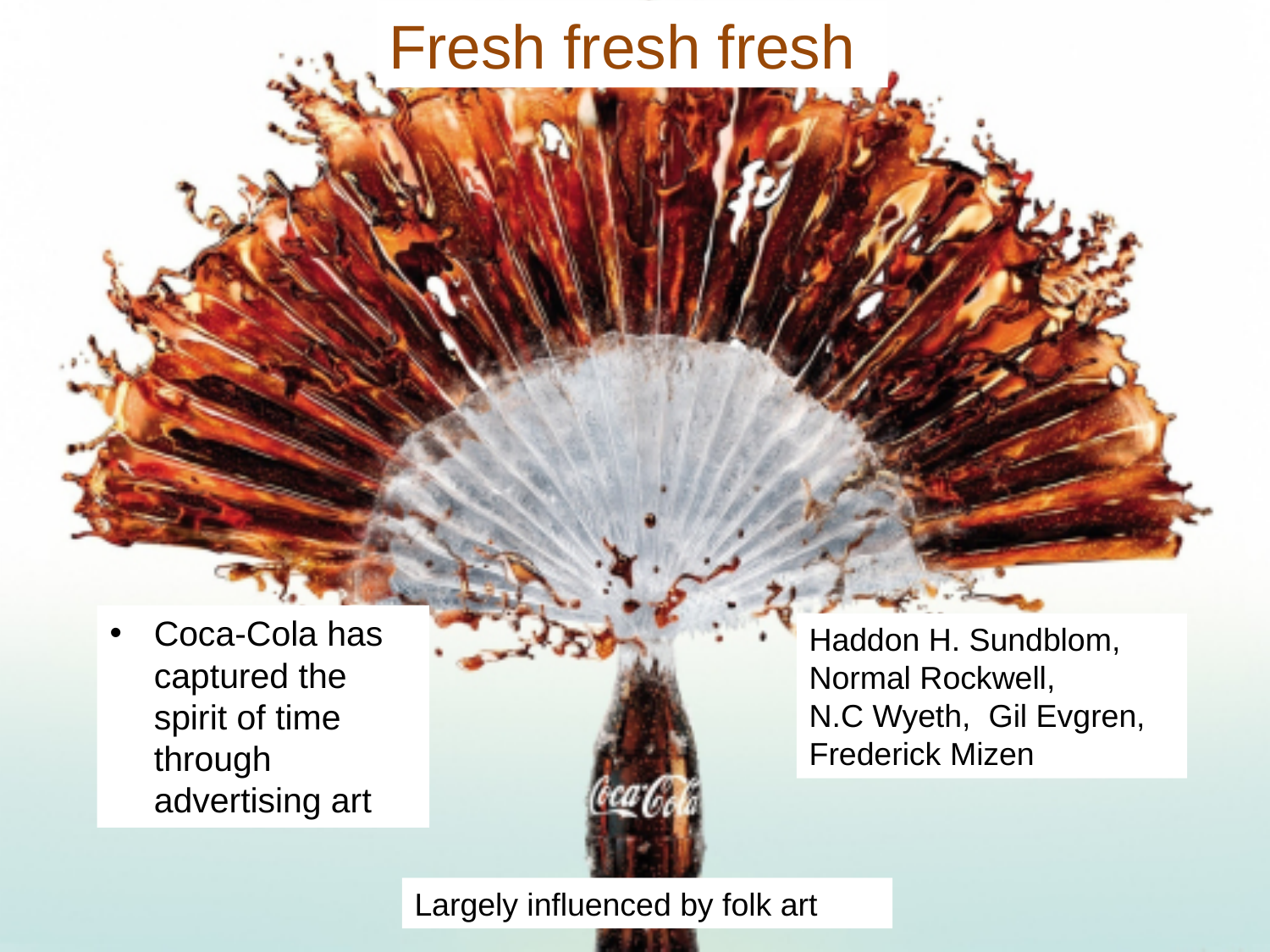

Fresh fresh fresh
Coca-Cola has captured the spirit of time through advertising art
Haddon H. Sundblom,
Normal Rockwell,
N.C Wyeth,  Gil Evgren,
Frederick Mizen
Largely influenced by folk art